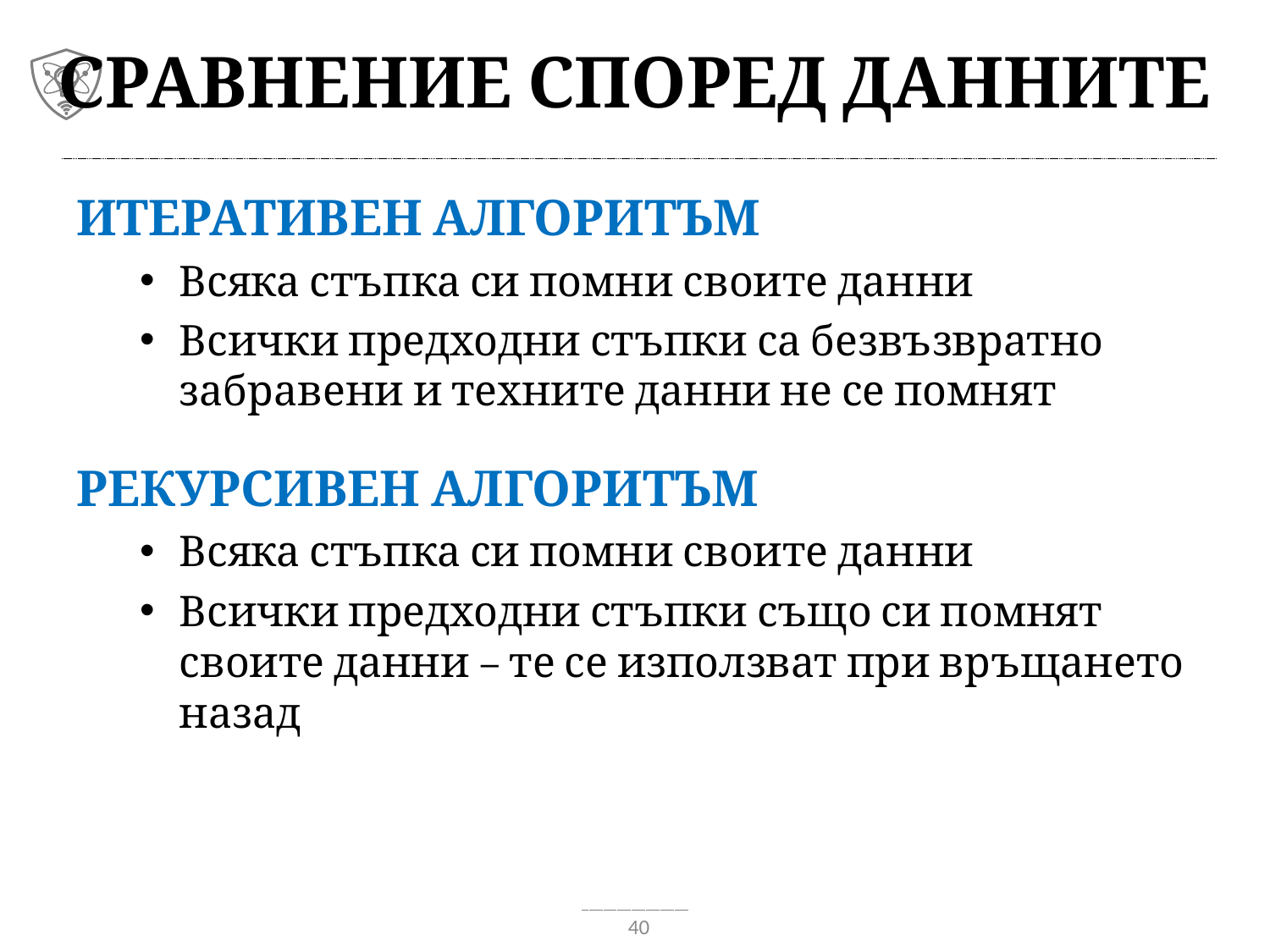

# Сравнение според данните
Итеративен алгоритъм
Всяка стъпка си помни своите данни
Всички предходни стъпки са безвъзвратно забравени и техните данни не се помнят
Рекурсивен алгоритъм
Всяка стъпка си помни своите данни
Всички предходни стъпки също си помнят своите данни – те се използват при връщането назад

40